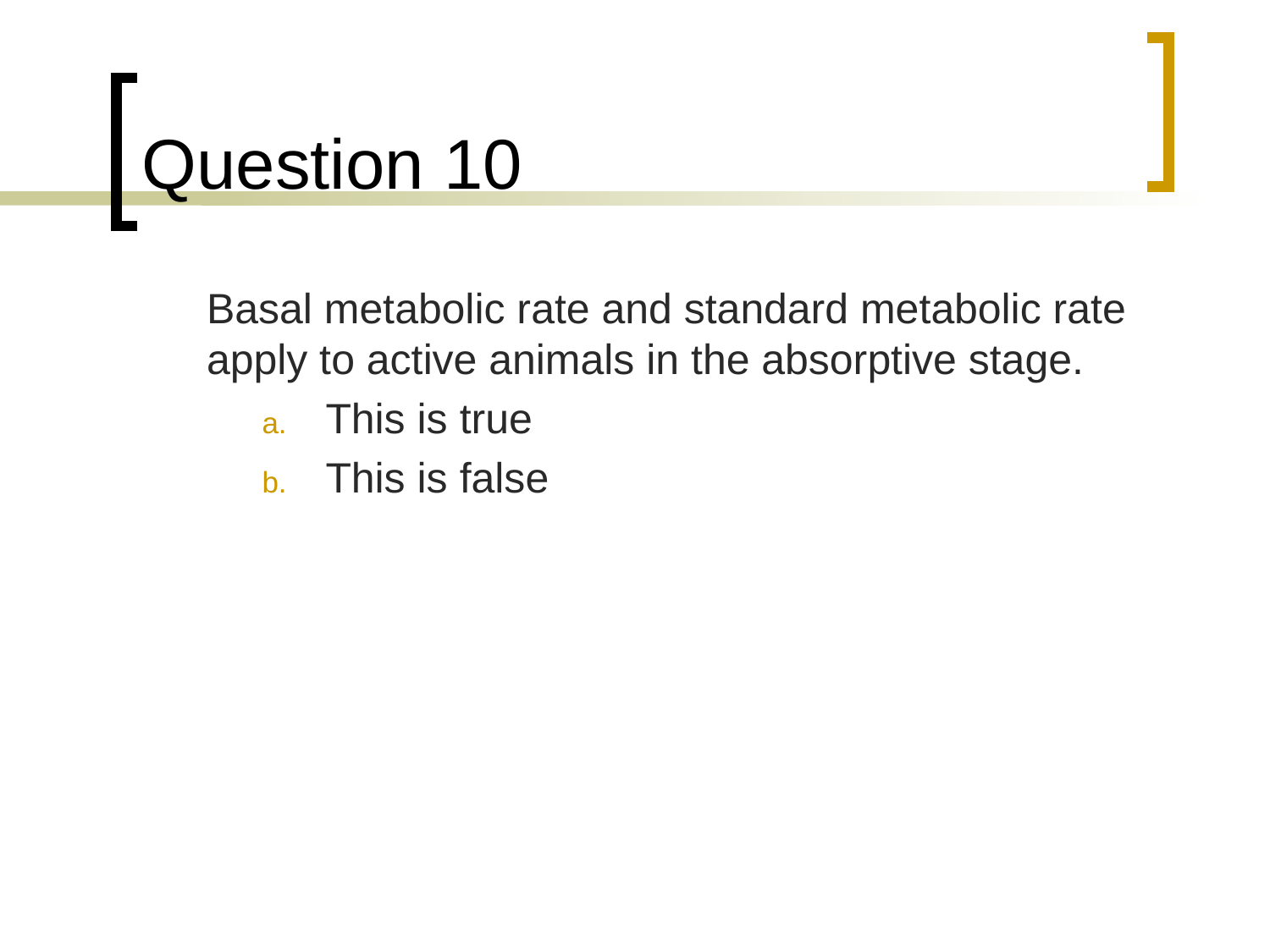

# Question 10
	Basal metabolic rate and standard metabolic rate apply to active animals in the absorptive stage.
This is true
This is false